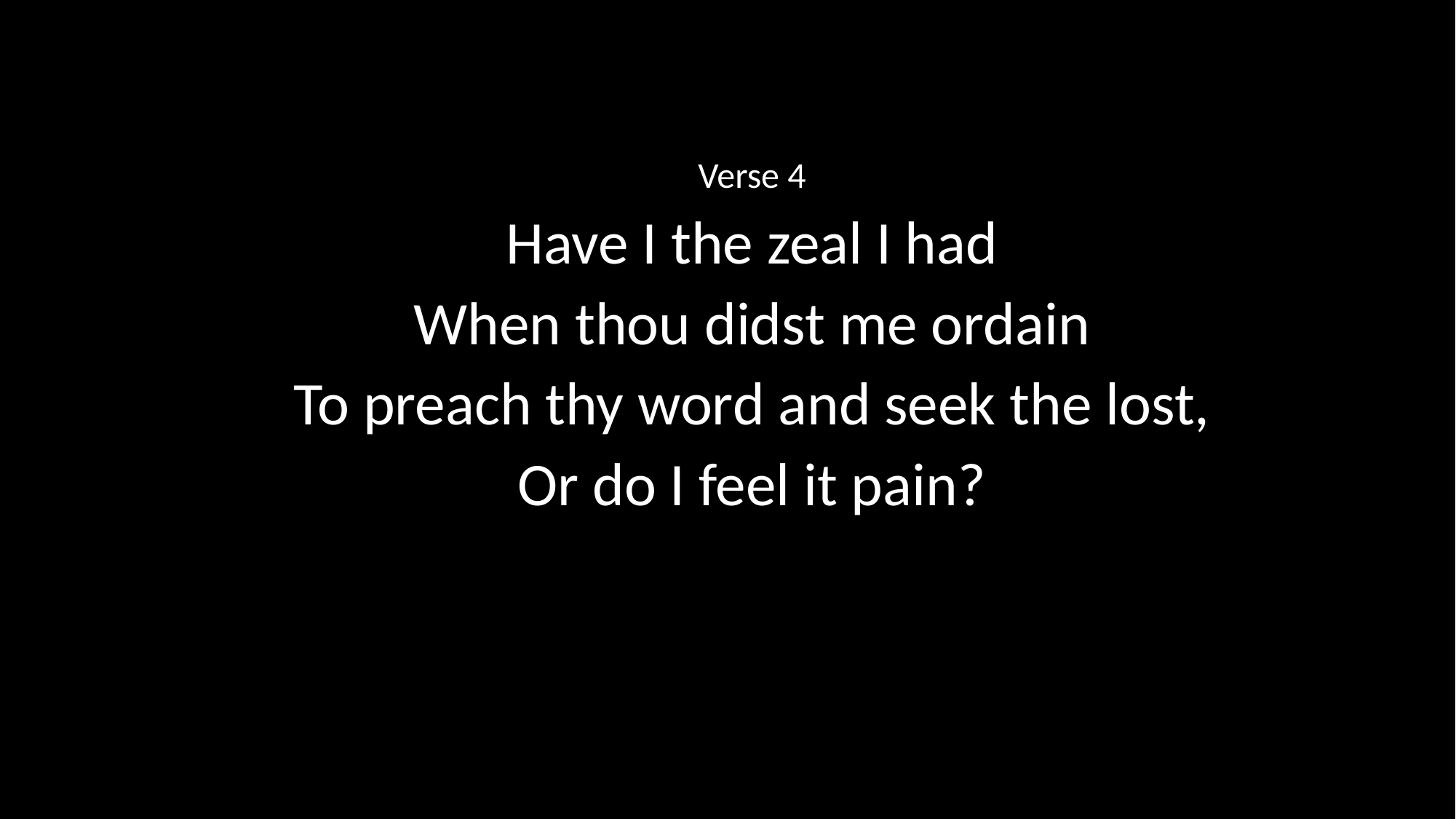

Verse 4
Have I the zeal I had
When thou didst me ordain
To preach thy word and seek the lost,
Or do I feel it pain?